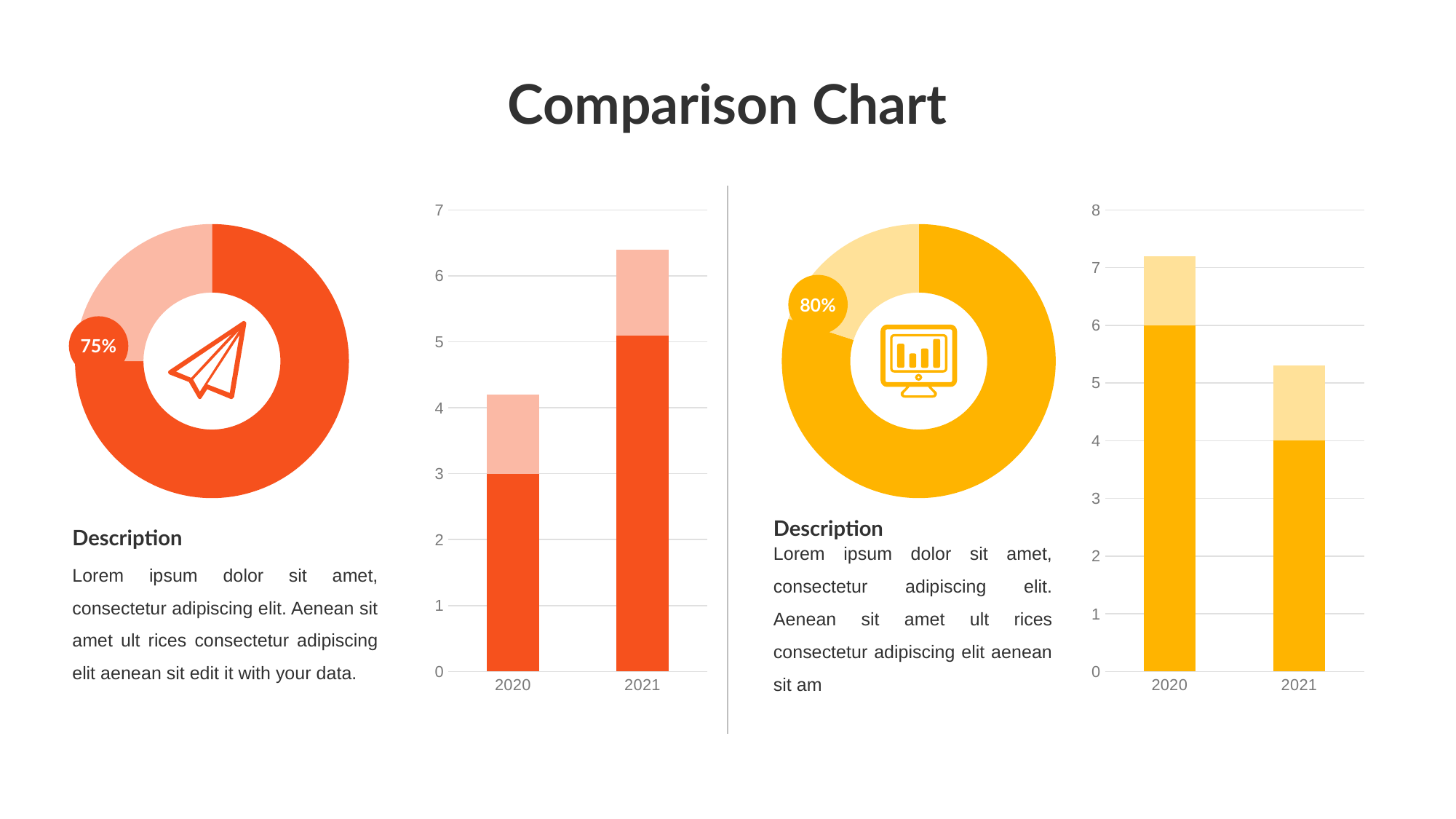

# Comparison Chart

### Chart

| Category | Series 1 | Series 2 |
|---|---|---|
| 2020 | 3.0 | 1.2 |
| 2021 | 5.1 | 1.3 |

### Chart

| Category | Series 1 | Series 2 |
|---|---|---|
| 2020 | 6.0 | 1.2 |
| 2021 | 4.0 | 1.3 |

### Chart

| Category | Sales |
|---|---|
| 1st Qtr | 75.0 |
| 2nd Qtr | 25.0 |

### Chart

| Category | Sales |
|---|---|
| 1st Qtr | 80.0 |
| 2nd Qtr | 20.0 |
80%

75%
Description
Description
Lorem ipsum dolor sit amet, consectetur adipiscing elit. Aenean sit amet ult rices consectetur adipiscing elit aenean sit am
Lorem ipsum dolor sit amet, consectetur adipiscing elit. Aenean sit amet ult rices consectetur adipiscing elit aenean sit edit it with your data.